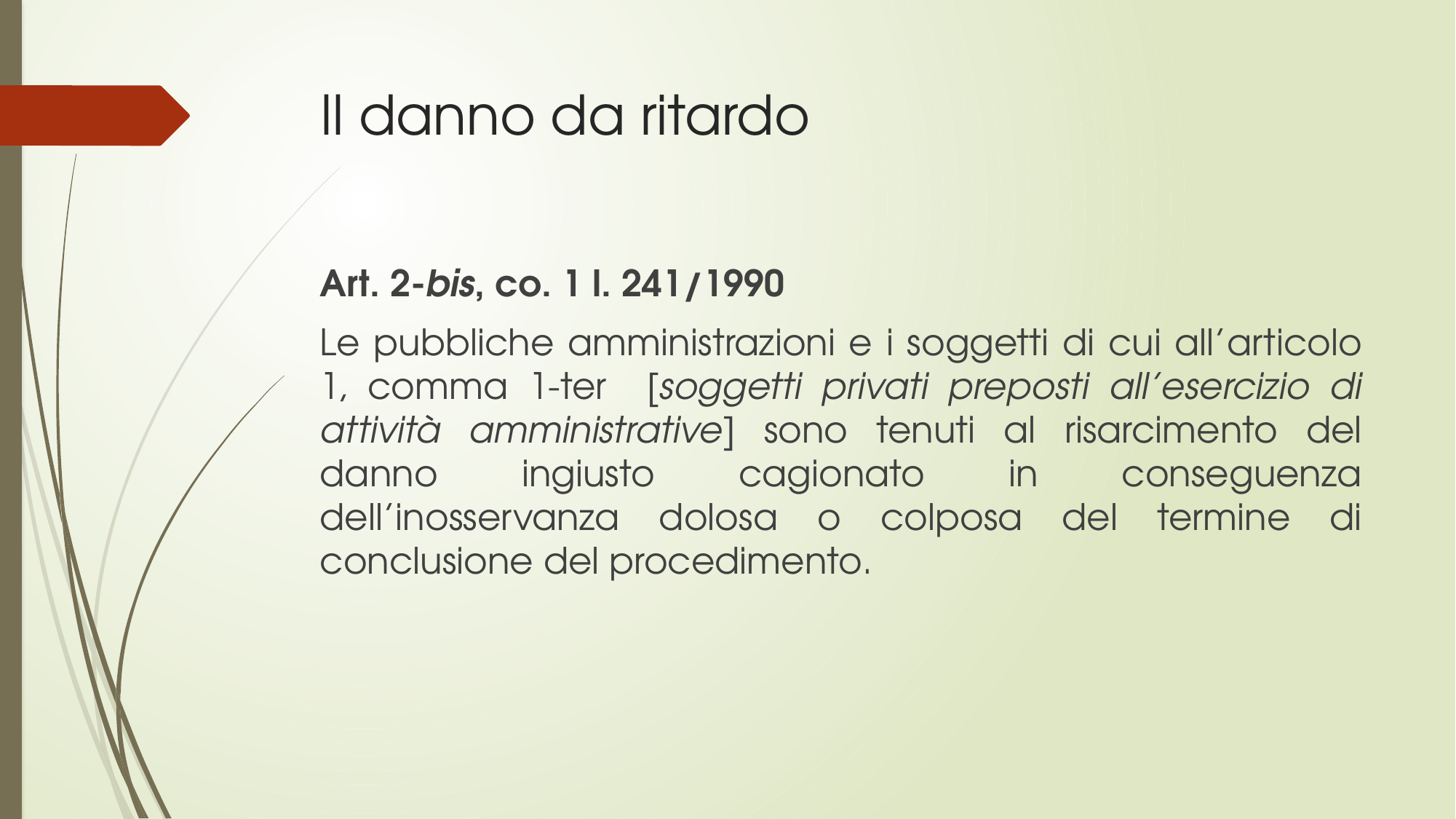

# Il danno da ritardo
Art. 2-bis, co. 1 l. 241/1990
Le pubbliche amministrazioni e i soggetti di cui all’articolo 1, comma 1-ter  [soggetti privati preposti all’esercizio di attività amministrative] sono tenuti al risarcimento del danno ingiusto cagionato in conseguenza dell’inosservanza dolosa o colposa del termine di conclusione del procedimento.